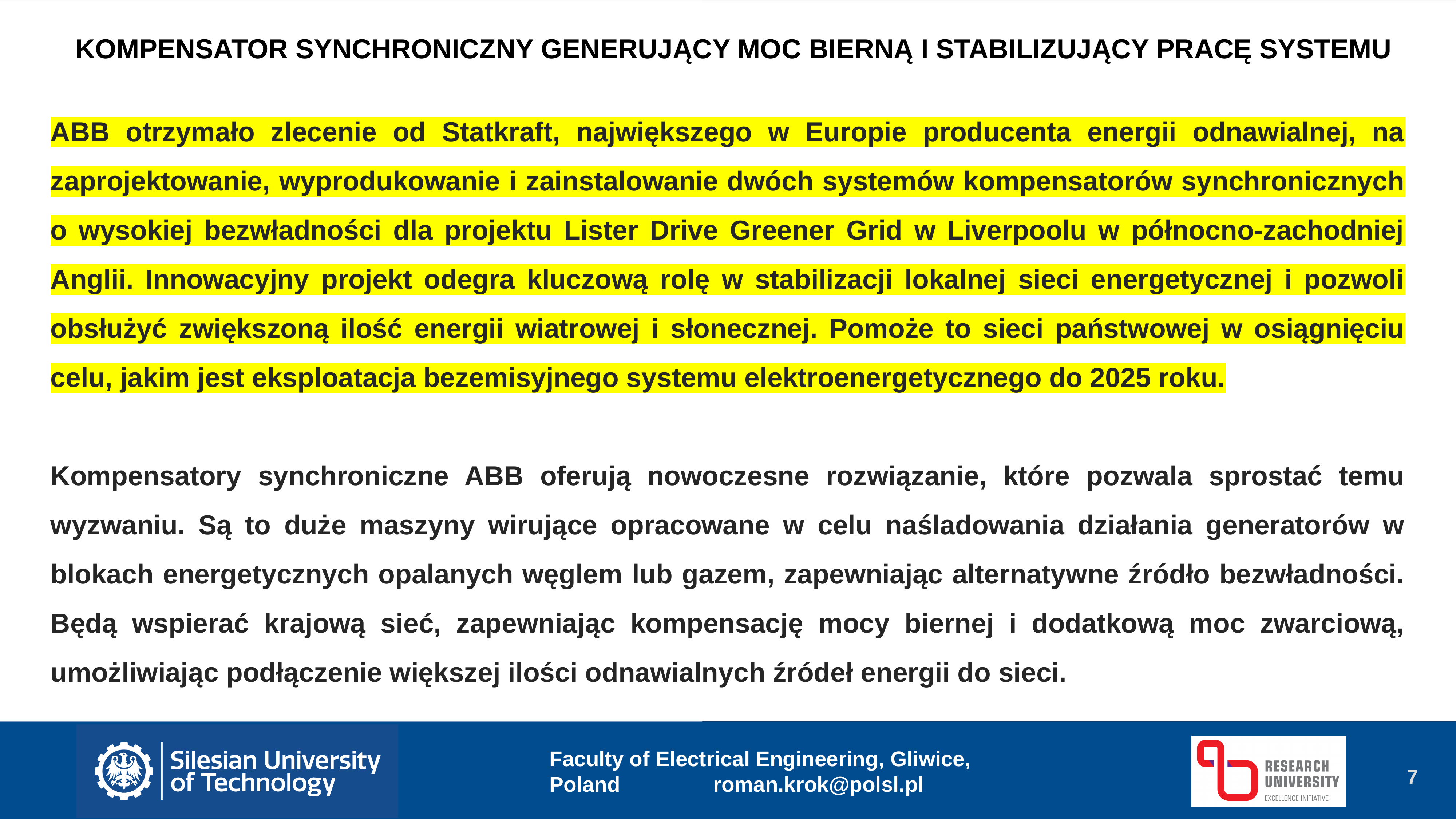

KOMPENSATOR SYNCHRONICZNY GENERUJĄCY MOC BIERNĄ I STABILIZUJĄCY PRACĘ SYSTEMU
ABB otrzymało zlecenie od Statkraft, największego w Europie producenta energii odnawialnej, na zaprojektowanie, wyprodukowanie i zainstalowanie dwóch systemów kompensatorów synchronicznych o wysokiej bezwładności dla projektu Lister Drive Greener Grid w Liverpoolu w północno-zachodniej Anglii. Innowacyjny projekt odegra kluczową rolę w stabilizacji lokalnej sieci energetycznej i pozwoli obsłużyć zwiększoną ilość energii wiatrowej i słonecznej. Pomoże to sieci państwowej w osiągnięciu celu, jakim jest eksploatacja bezemisyjnego systemu elektroenergetycznego do 2025 roku.

Kompensatory synchroniczne ABB oferują nowoczesne rozwiązanie, które pozwala sprostać temu wyzwaniu. Są to duże maszyny wirujące opracowane w celu naśladowania działania generatorów w blokach energetycznych opalanych węglem lub gazem, zapewniając alternatywne źródło bezwładności. Będą wspierać krajową sieć, zapewniając kompensację mocy biernej i dodatkową moc zwarciową, umożliwiając podłączenie większej ilości odnawialnych źródeł energii do sieci.